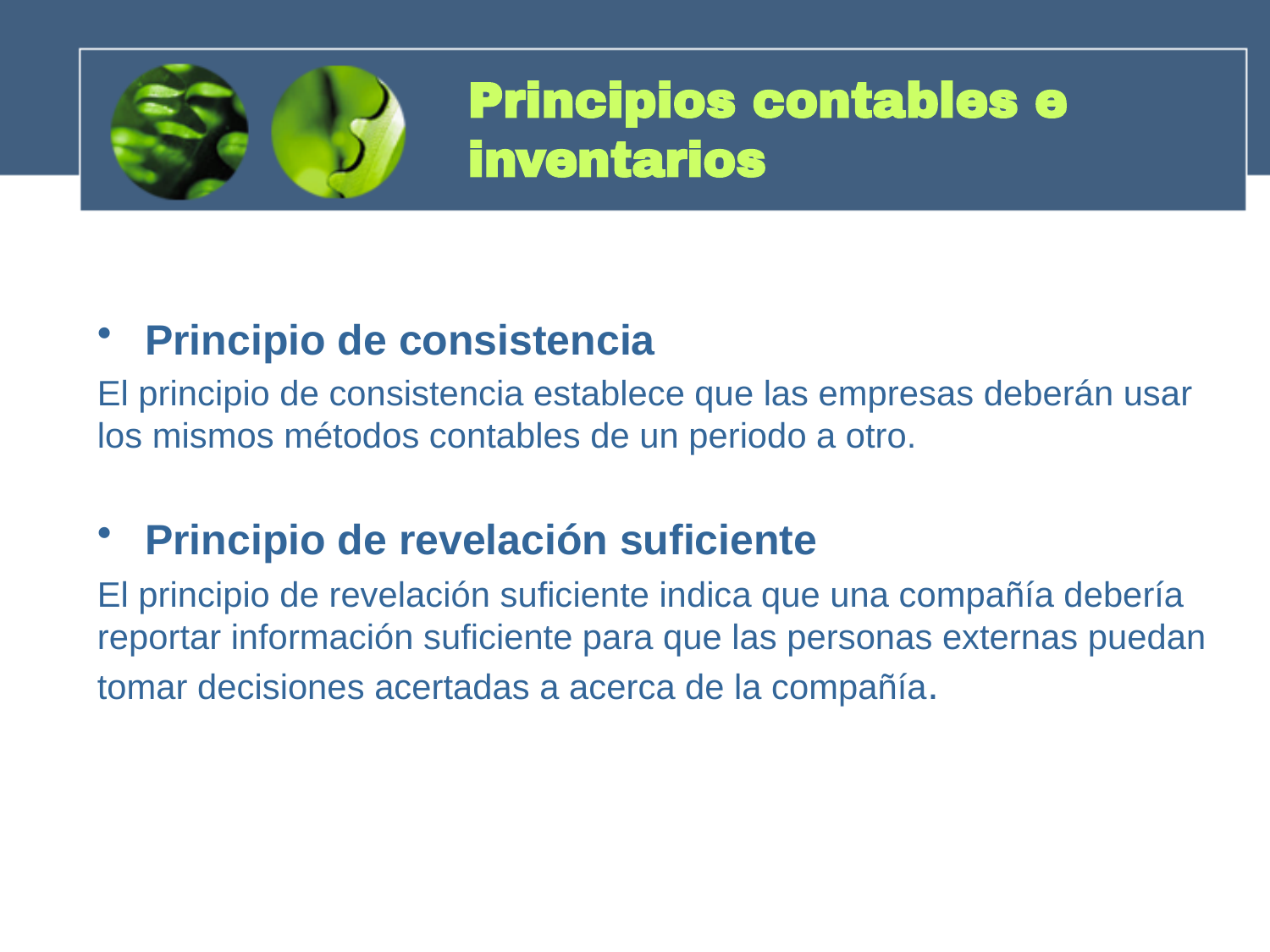

# Principios contables e inventarios
Principio de consistencia
El principio de consistencia establece que las empresas deberán usar los mismos métodos contables de un periodo a otro.

Principio de revelación suficiente
El principio de revelación suficiente indica que una compañía debería reportar información suficiente para que las personas externas puedan tomar decisiones acertadas a acerca de la compañía.